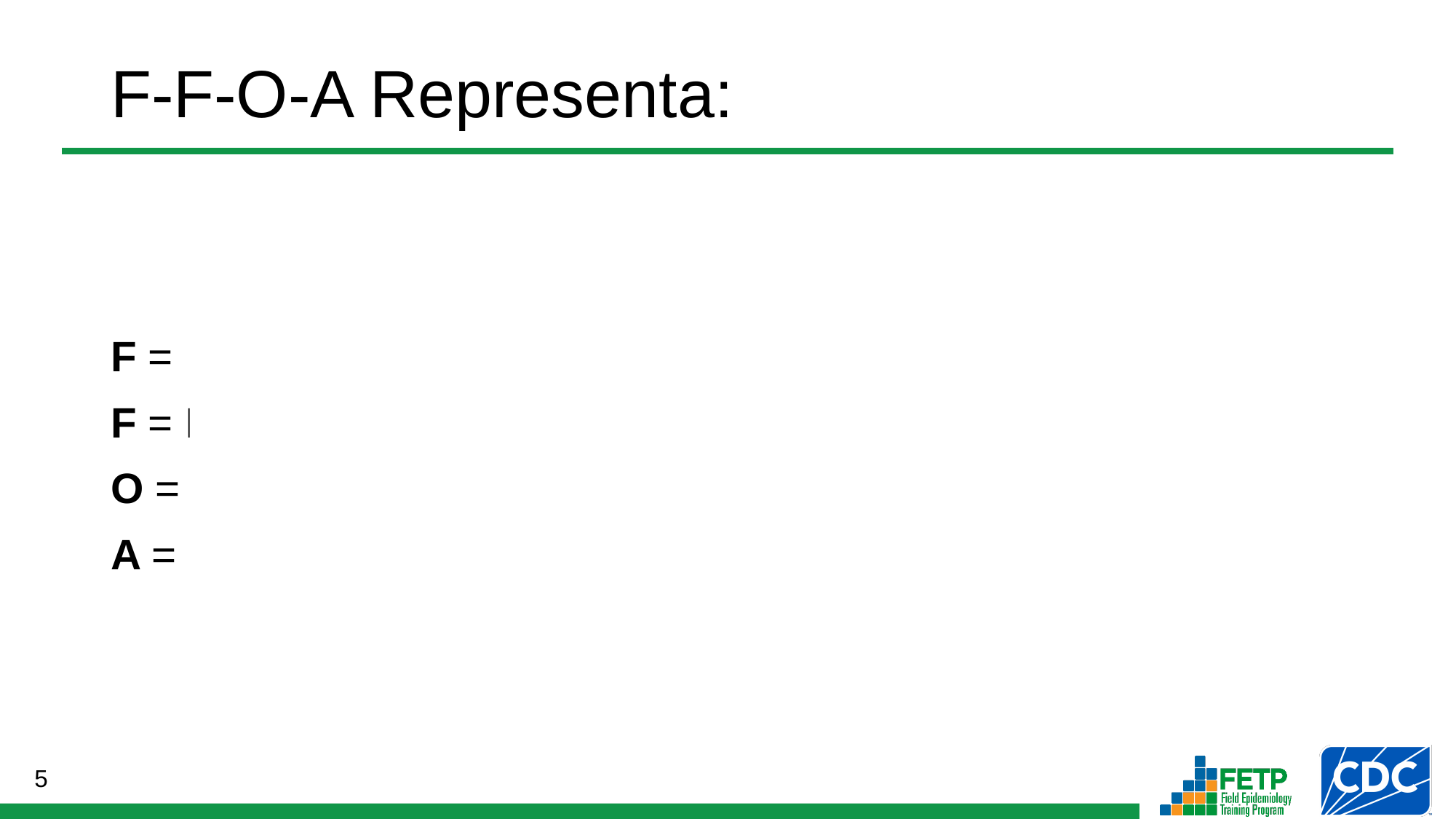

# F-F-O-A Representa:
F = Pontos fortes
F = Pontos fracos
O = Oportunidades
A = Ameaças